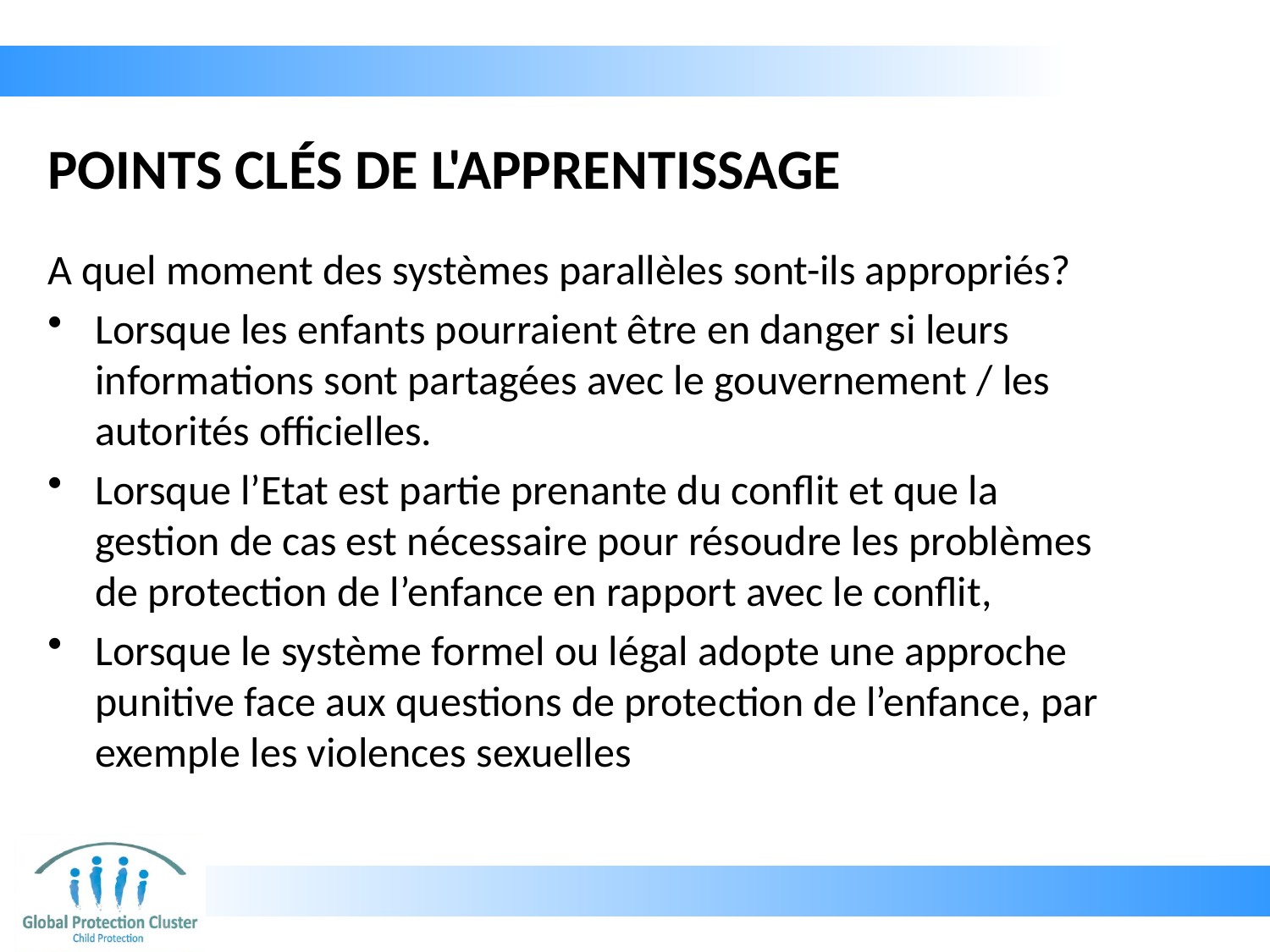

# POINTS CLÉS DE L'APPRENTISSAGE
A quel moment des systèmes parallèles sont-ils appropriés?
Lorsque les enfants pourraient être en danger si leurs informations sont partagées avec le gouvernement / les autorités officielles.
Lorsque l’Etat est partie prenante du conflit et que la gestion de cas est nécessaire pour résoudre les problèmes de protection de l’enfance en rapport avec le conflit,
Lorsque le système formel ou légal adopte une approche punitive face aux questions de protection de l’enfance, par exemple les violences sexuelles